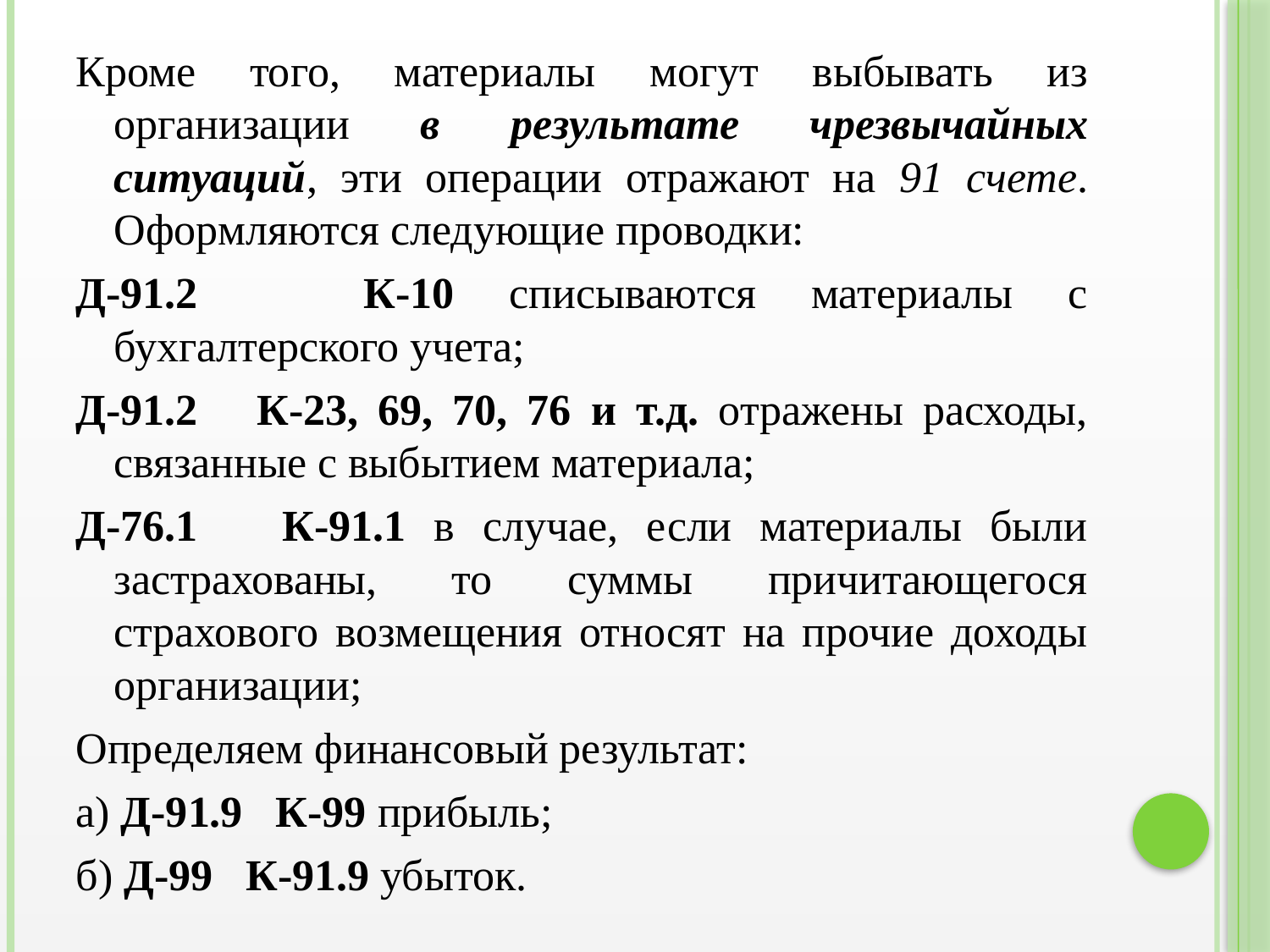

Кроме того, материалы могут выбывать из организации в результате чрезвычайных ситуаций, эти операции отражают на 91 счете. Оформляются следующие проводки:
Д-91.2   К-10 списываются материалы с бухгалтерского учета;
Д-91.2   К-23, 69, 70, 76 и т.д. отражены расходы, связанные с выбытием материала;
Д-76.1   К-91.1 в случае, если материалы были застрахованы, то суммы причитающегося страхового возмещения относят на прочие доходы организации;
Определяем финансовый результат:
а) Д-91.9   К-99 прибыль;
б) Д-99   К-91.9 убыток.